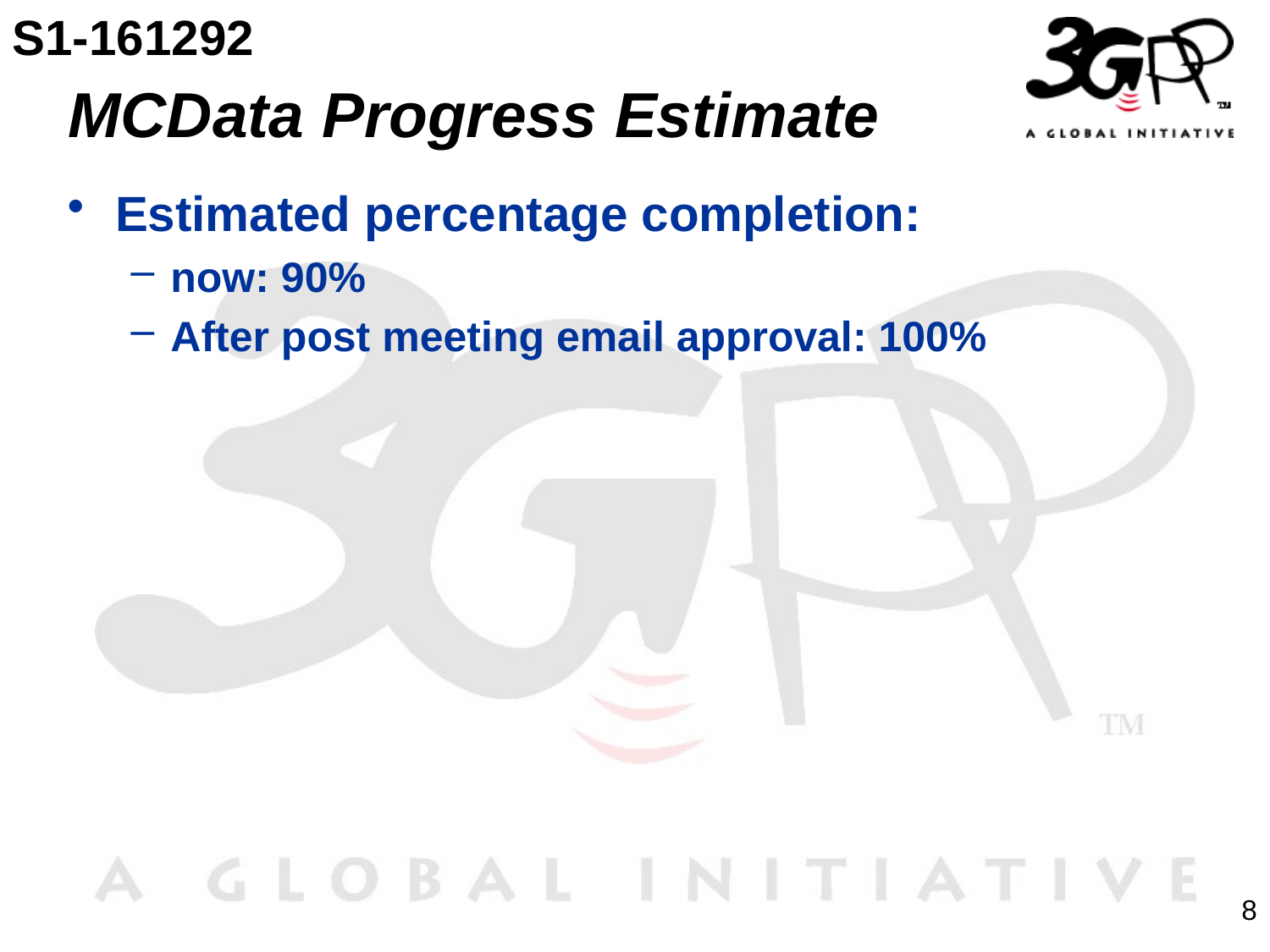

S1-161292
# MCData Progress Estimate
Estimated percentage completion:
now: 90%
After post meeting email approval: 100%
8